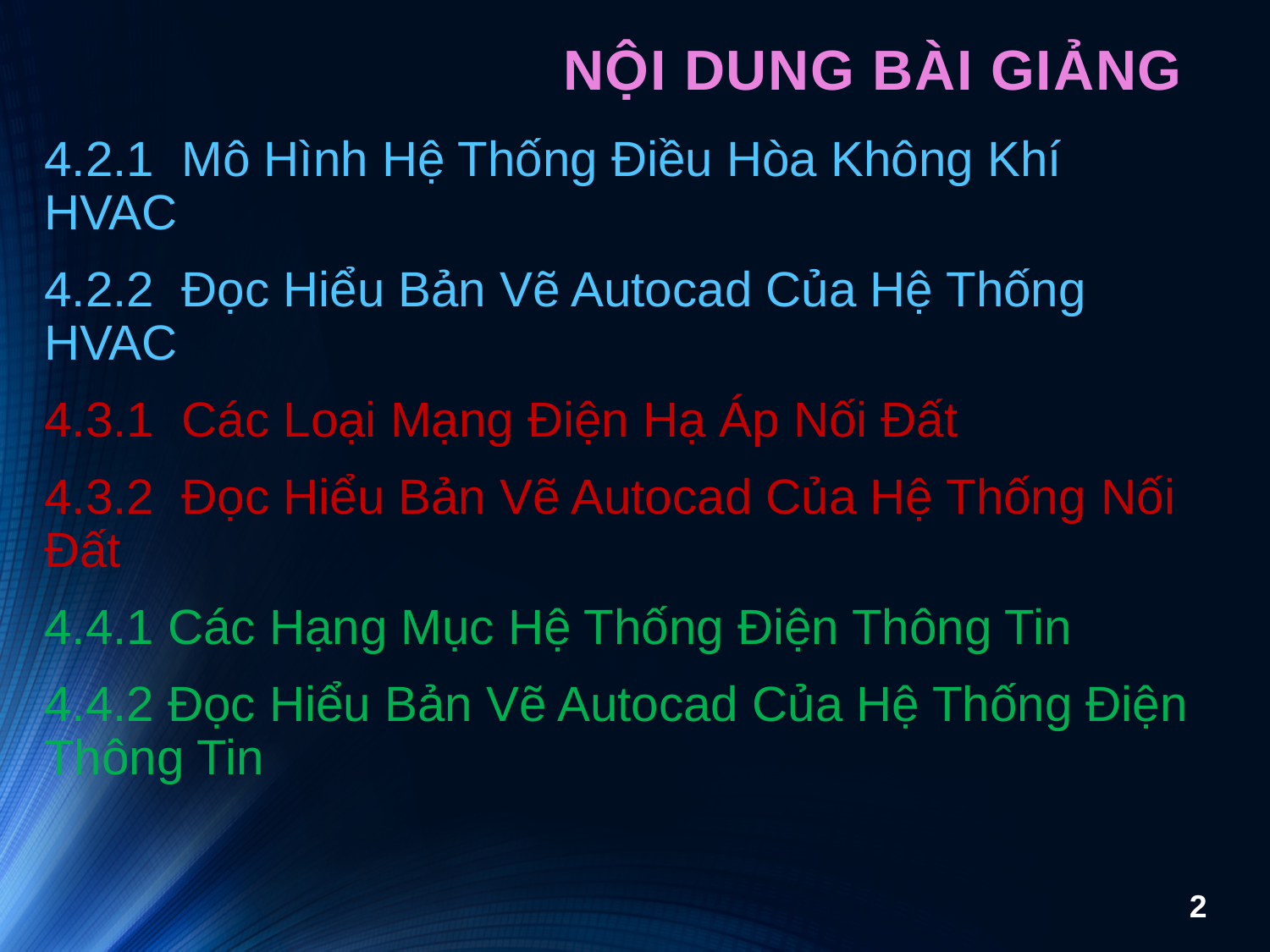

NỘI DUNG BÀI GIẢNG
4.2.1  Mô Hình Hệ Thống Điều Hòa Không Khí HVAC
4.2.2  Đọc Hiểu Bản Vẽ Autocad Của Hệ Thống HVAC
4.3.1  Các Loại Mạng Điện Hạ Áp Nối Đất
4.3.2  Đọc Hiểu Bản Vẽ Autocad Của Hệ Thống Nối Đất
4.4.1 Các Hạng Mục Hệ Thống Điện Thông Tin
4.4.2 Đọc Hiểu Bản Vẽ Autocad Của Hệ Thống Điện Thông Tin
2